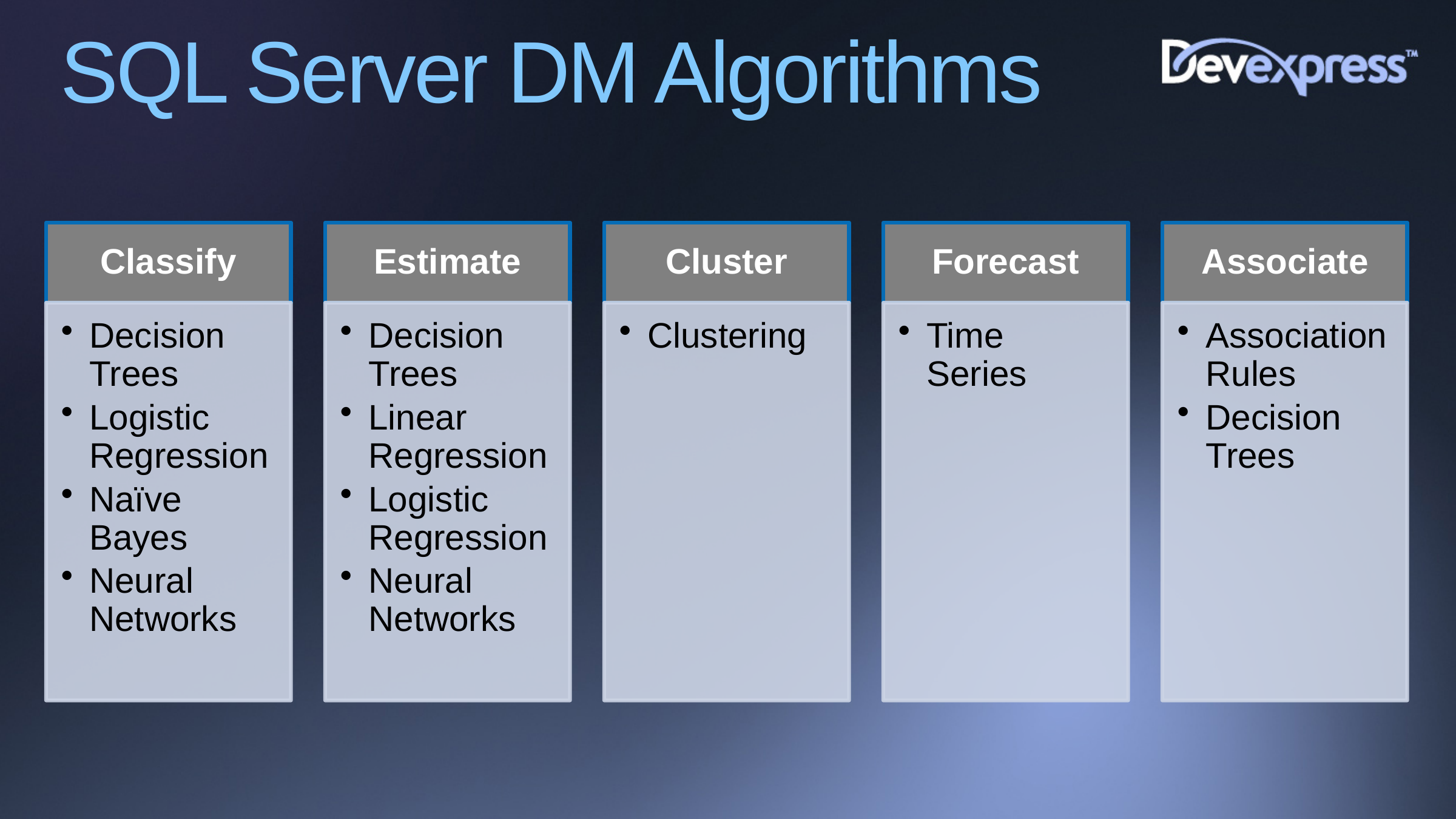

# SQL Server DM Algorithms
Classify
Decision Trees
Logistic Regression
Naïve Bayes
Neural Networks
Estimate
Decision Trees
Linear Regression
Logistic Regression
Neural Networks
Cluster
Clustering
Forecast
Time Series
Associate
Association Rules
Decision Trees